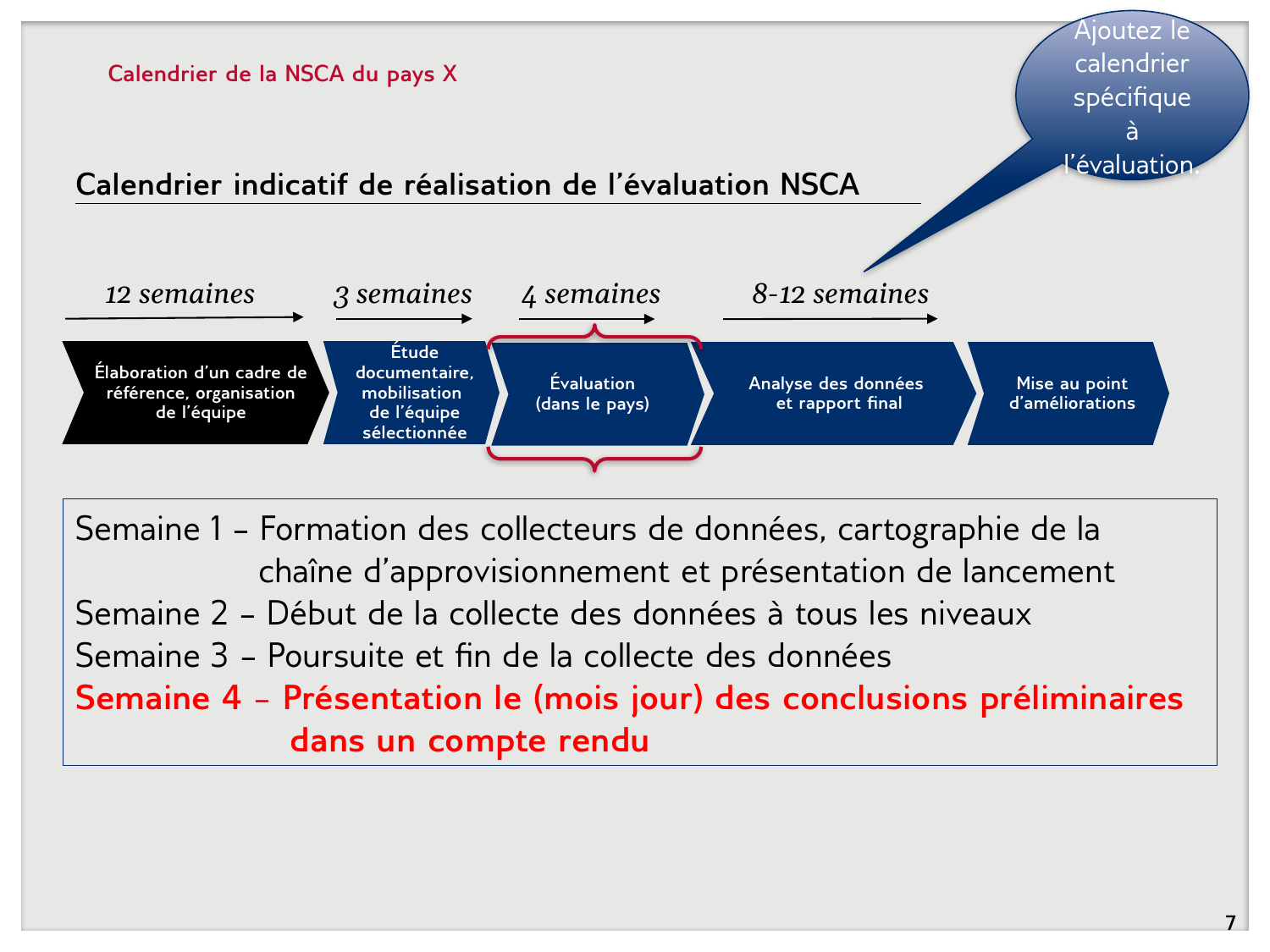

Ajoutez le calendrier spécifique à l’évaluation.
# Calendrier de la NSCA du pays X
Calendrier indicatif de réalisation de l’évaluation NSCA
12 semaines
3 semaines
4 semaines
8-12 semaines

Élaboration d’un cadre de référence, organisation de l’équipe

Étude documentaire, mobilisation
de l’équipe sélectionnée

Analyse des données
et rapport final

Mise au point d’améliorations

Évaluation
(dans le pays)
Semaine 1 – Formation des collecteurs de données, cartographie de la chaîne d’approvisionnement et présentation de lancement
Semaine 2 – Début de la collecte des données à tous les niveaux
Semaine 3 – Poursuite et fin de la collecte des données
Semaine 4 – Présentation le (mois jour) des conclusions préliminaires dans un compte rendu
7